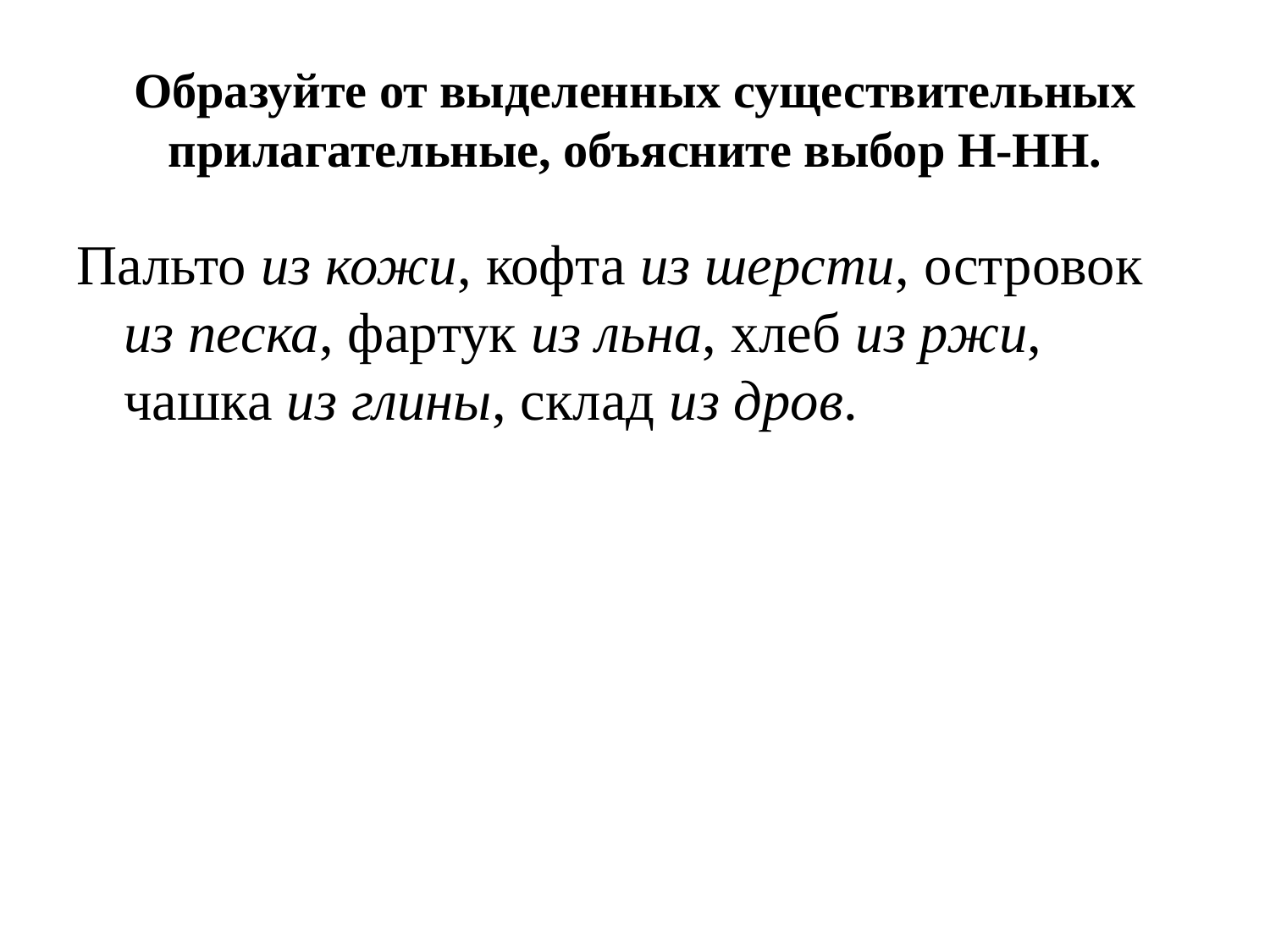

# Образуйте от выделенных существительных прилагательные, объясните выбор Н-НН.
Пальто из кожи, кофта из шерсти, островок из песка, фартук из льна, хлеб из ржи, чашка из глины, склад из дров.